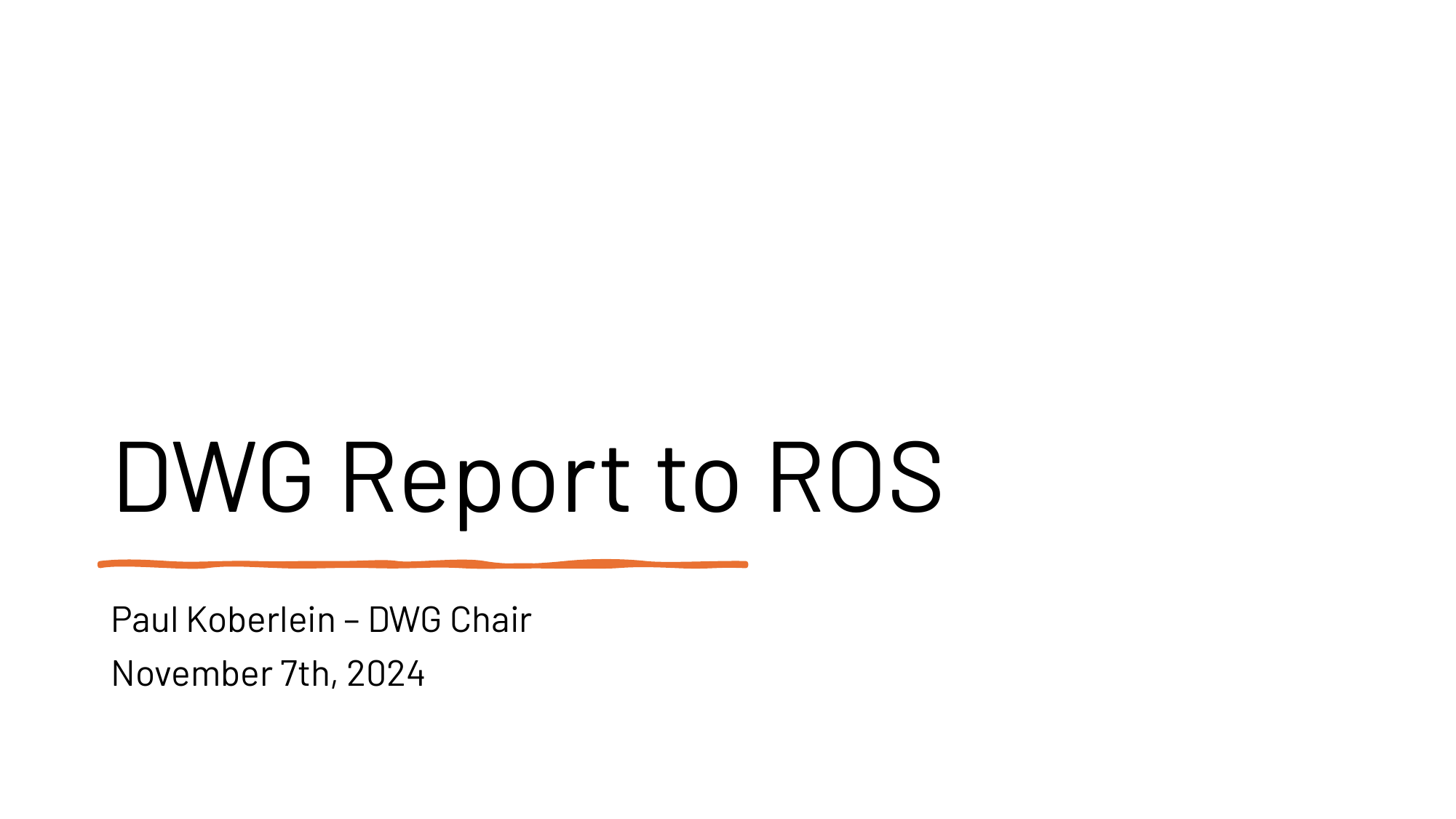

# DWG Report to ROS

Paul Koberlein – DWG Chair
November 7th, 2024